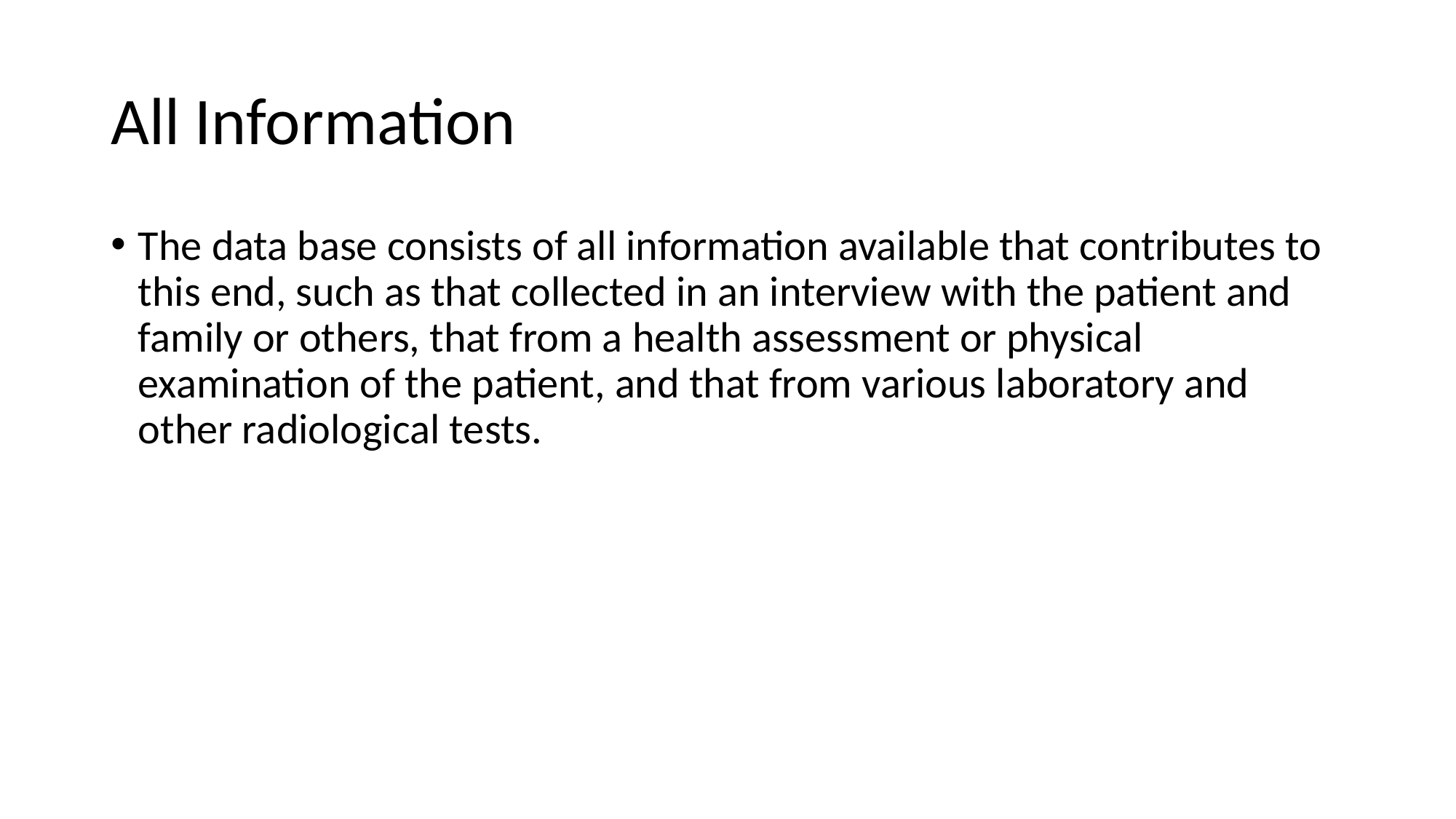

# All Information
The data base consists of all information available that contributes to this end, such as that collected in an interview with the patient and family or others, that from a health assessment or physical examination of the patient, and that from various laboratory and other radiological tests.